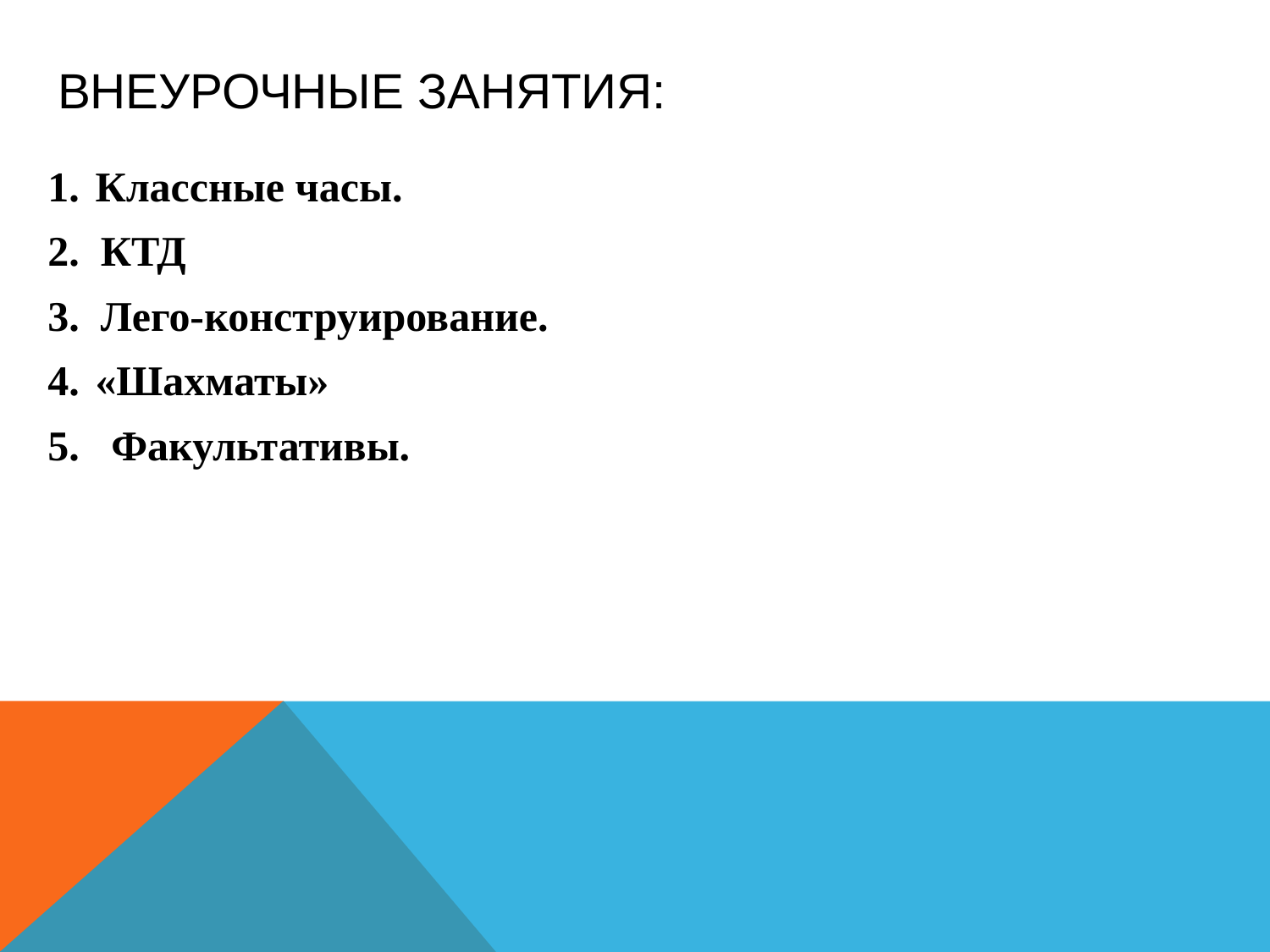

# Внеурочные занятия:
Классные часы.
2.  КТД
3.  Лего-конструирование.
«Шахматы»
5.   Факультативы.